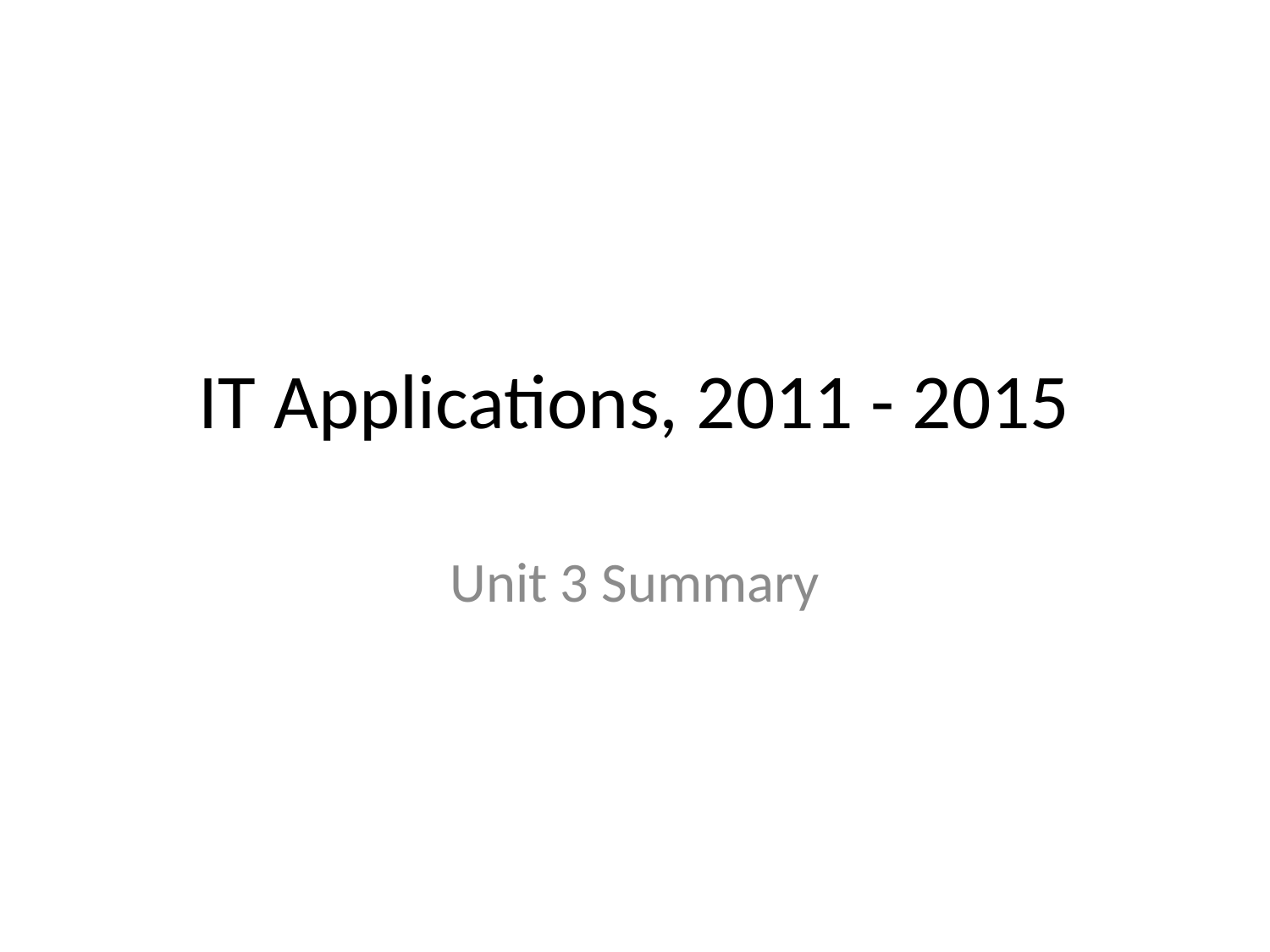

# IT Applications, 2011 - 2015
Unit 3 Summary